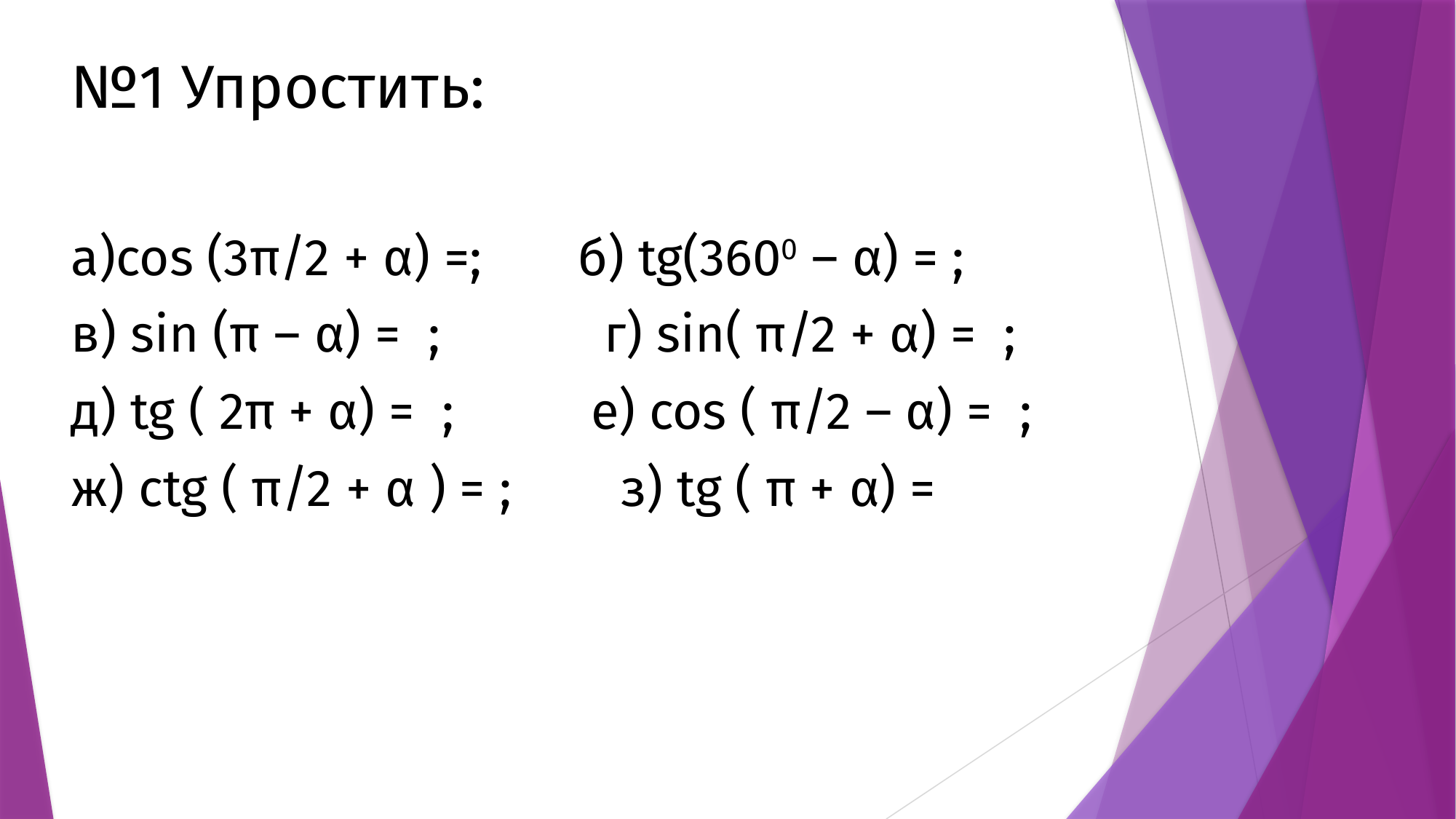

№1 Упростить:

а)cos (3π/2 + α) =;       б) tg(3600 – α) = ;
в) sin (π – α) =  ;            г) sin( π/2 + α) =  ;
д) tg ( 2π + α) =  ;          е) cos ( π/2 – α) =  ;
ж) ctg ( π/2 + α ) = ;        з) tg ( π + α) =